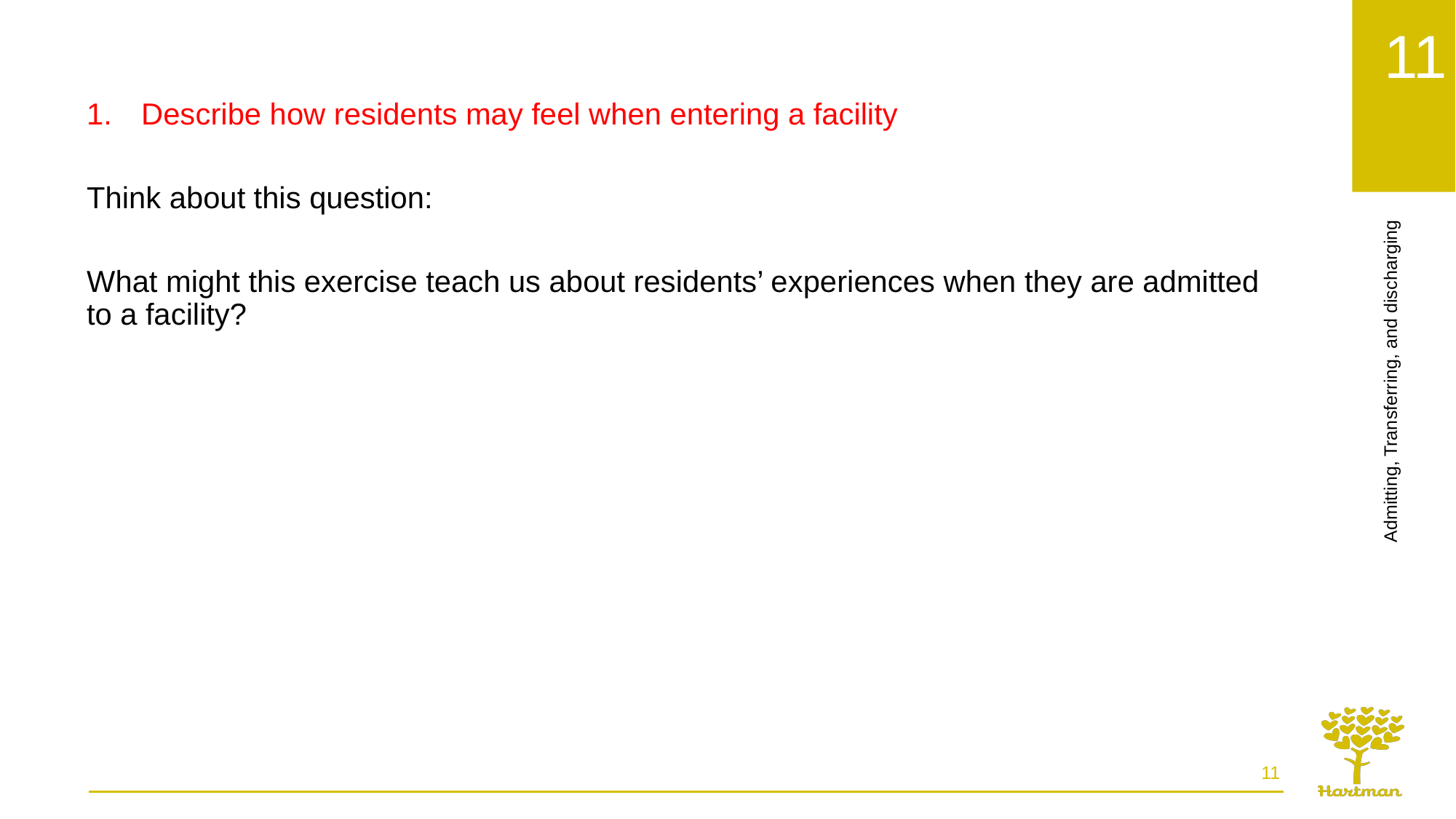

Describe how residents may feel when entering a facility

Think about this question:

What might this exercise teach us about residents’ experiences when they are admitted to a facility?

11